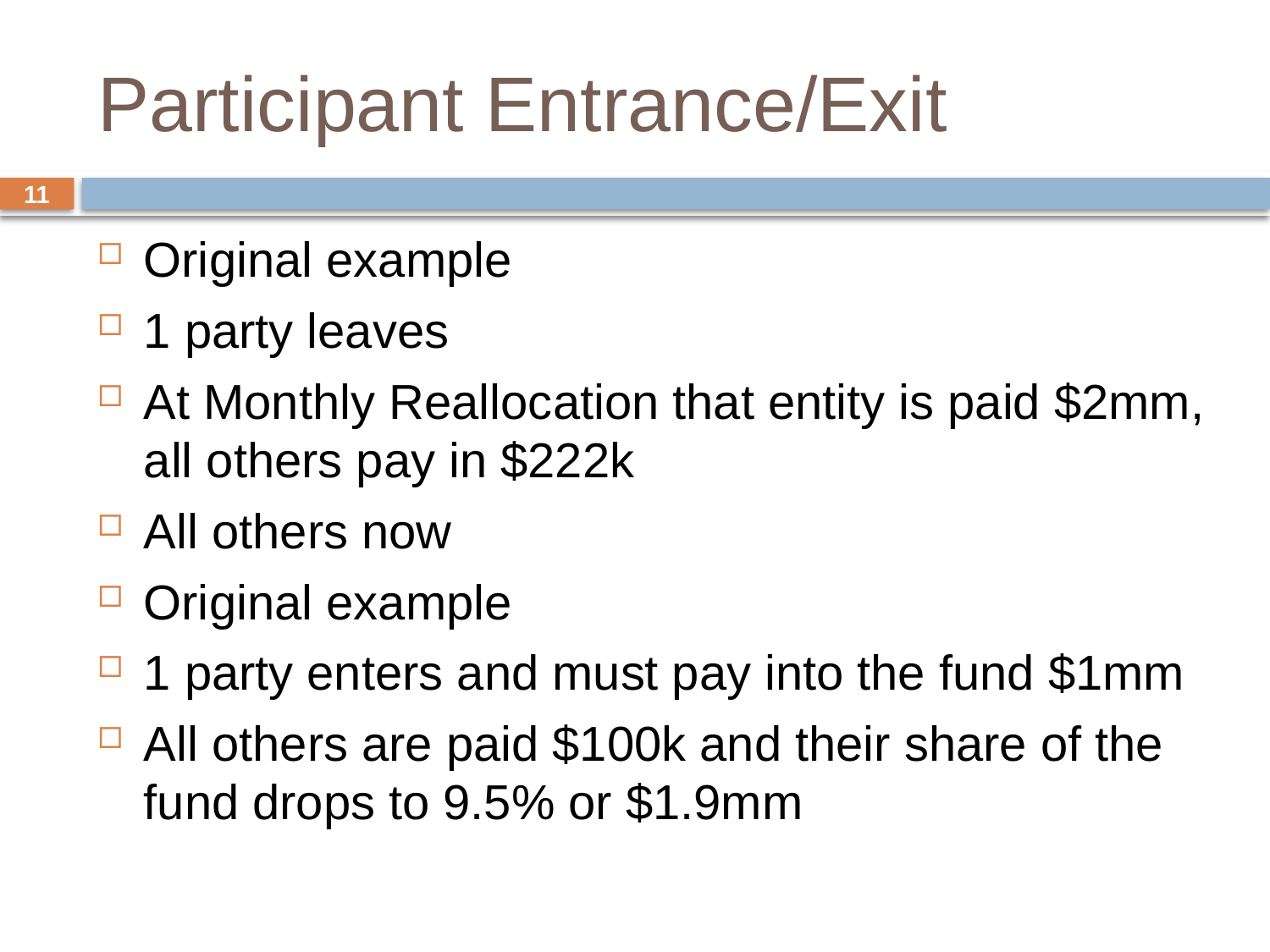

# Participant Entrance/Exit
11
Original example
1 party leaves
At Monthly Reallocation that entity is paid $2mm, all others pay in $222k
All others now
Original example
1 party enters and must pay into the fund $1mm
All others are paid $100k and their share of the fund drops to 9.5% or $1.9mm